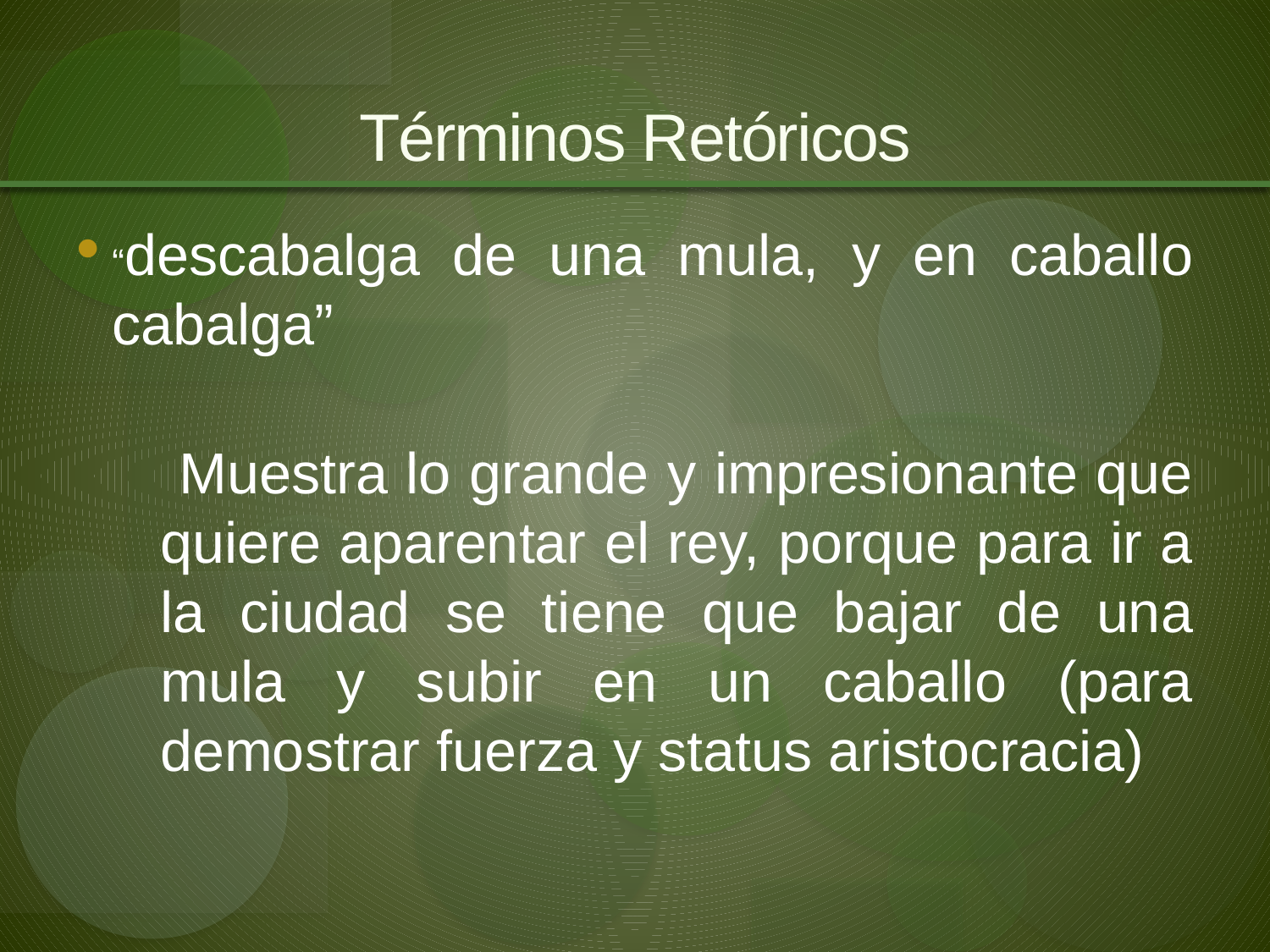

# Términos Retóricos
“descabalga de una mula, y en caballo cabalga”

   Muestra lo grande y impresionante que quiere aparentar el rey, porque para ir a la ciudad se tiene que bajar de una mula y subir en un caballo (para demostrar fuerza y status aristocracia)